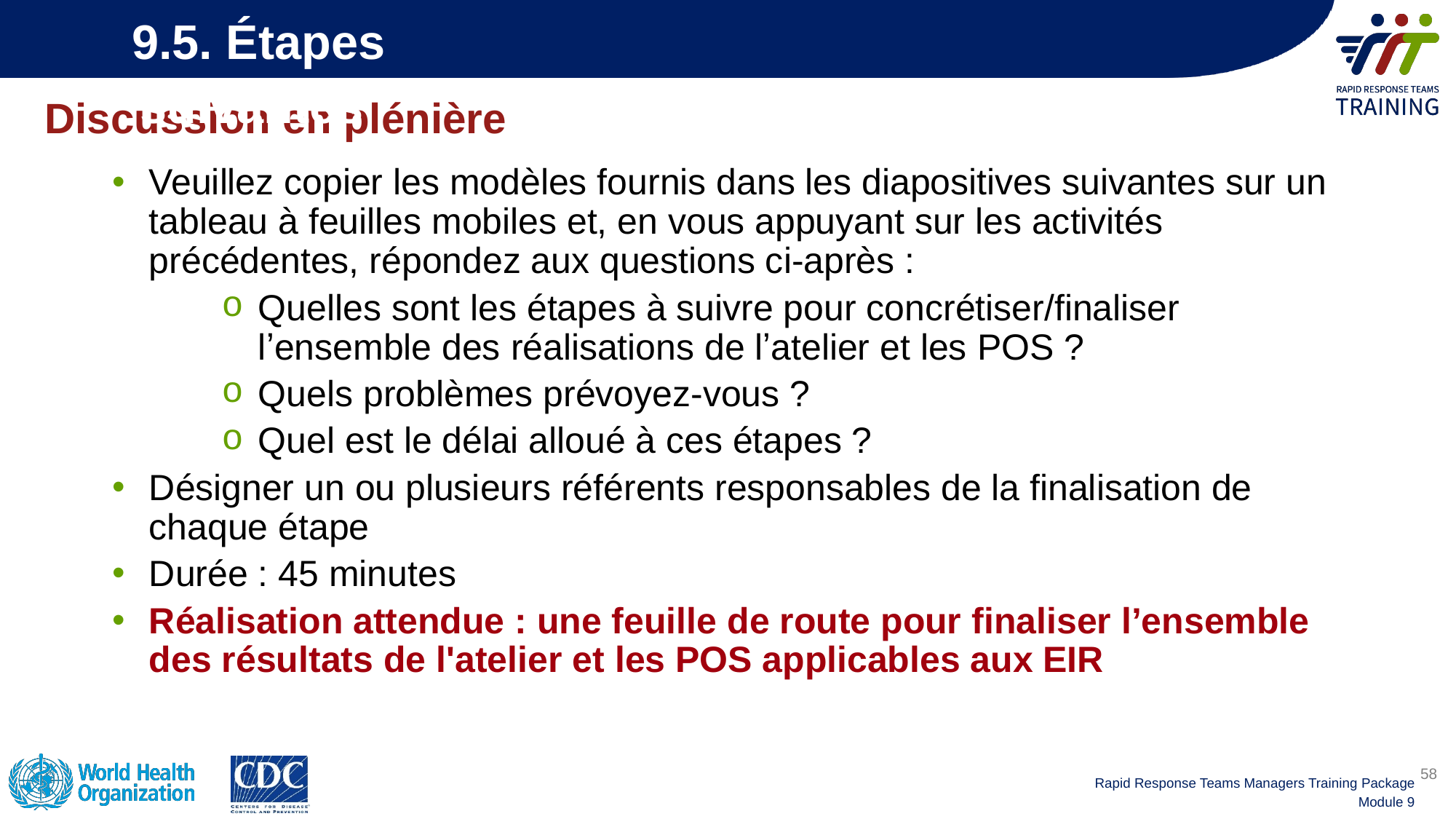

9.5. Étapes suivantes
Discussion en plénière
Veuillez copier les modèles fournis dans les diapositives suivantes sur un tableau à feuilles mobiles et, en vous appuyant sur les activités précédentes, répondez aux questions ci-après :
Quelles sont les étapes à suivre pour concrétiser/finaliser lʼensemble des réalisations de lʼatelier et les POS ?
Quels problèmes prévoyez-vous ?
Quel est le délai alloué à ces étapes ?
Désigner un ou plusieurs référents responsables de la finalisation de chaque étape
Durée : 45 minutes
Réalisation attendue : une feuille de route pour finaliser lʼensemble des résultats de l'atelier et les POS applicables aux EIR

58